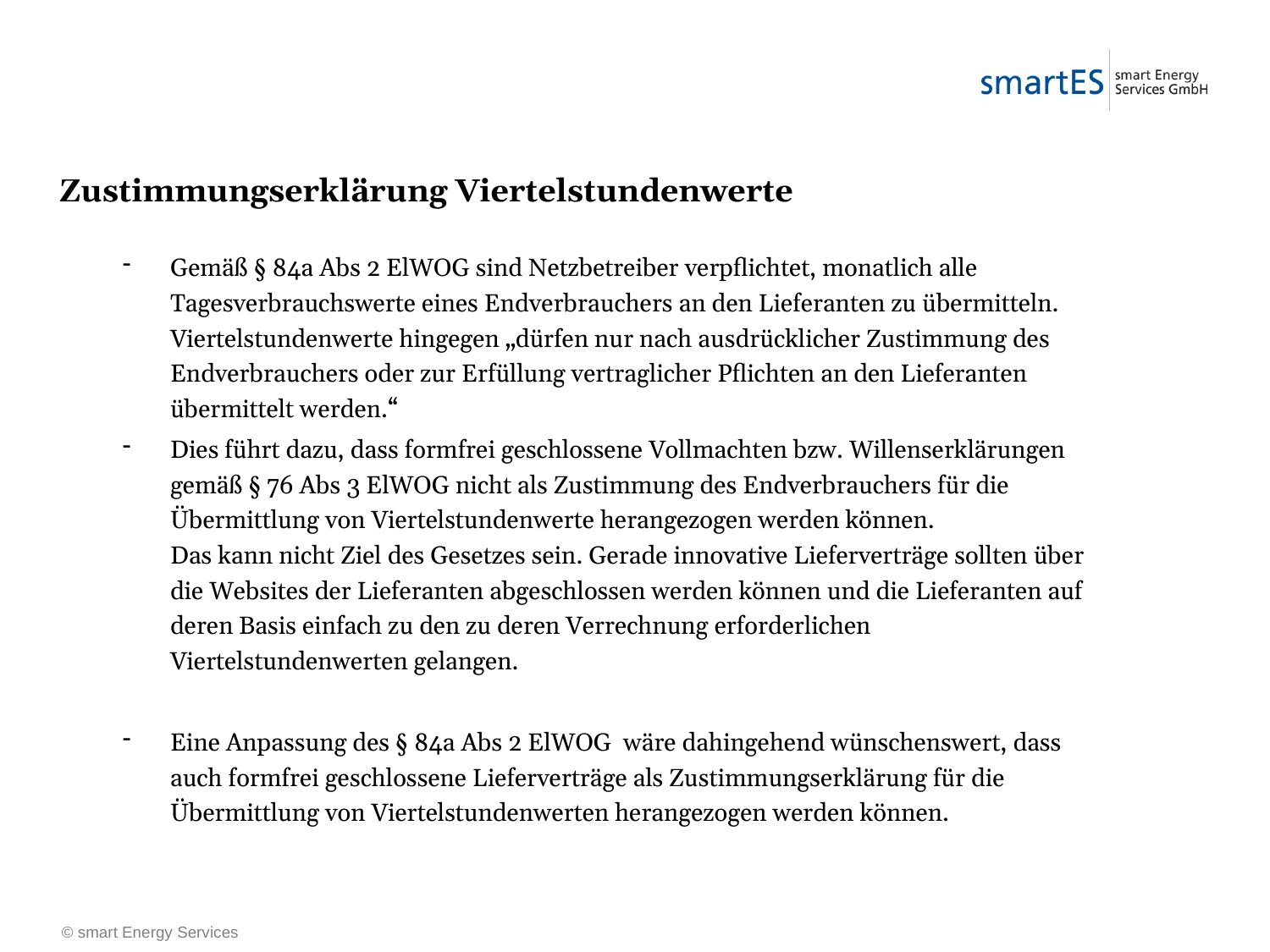

# Zustimmungserklärung Viertelstundenwerte
Gemäß § 84a Abs 2 ElWOG sind Netzbetreiber verpflichtet, monatlich alle Tagesverbrauchswerte eines Endverbrauchers an den Lieferanten zu übermitteln. Viertelstundenwerte hingegen „dürfen nur nach ausdrücklicher Zustimmung des Endverbrauchers oder zur Erfüllung vertraglicher Pflichten an den Lieferanten übermittelt werden.“
Dies führt dazu, dass formfrei geschlossene Vollmachten bzw. Willenserklärungen gemäß § 76 Abs 3 ElWOG nicht als Zustimmung des Endverbrauchers für die Übermittlung von Viertelstundenwerte herangezogen werden können.
Das kann nicht Ziel des Gesetzes sein. Gerade innovative Lieferverträge sollten über die Websites der Lieferanten abgeschlossen werden können und die Lieferanten auf deren Basis einfach zu den zu deren Verrechnung erforderlichen Viertelstundenwerten gelangen.

Eine Anpassung des § 84a Abs 2 ElWOG  wäre dahingehend wünschenswert, dass auch formfrei geschlossene Lieferverträge als Zustimmungserklärung für die Übermittlung von Viertelstundenwerten herangezogen werden können.